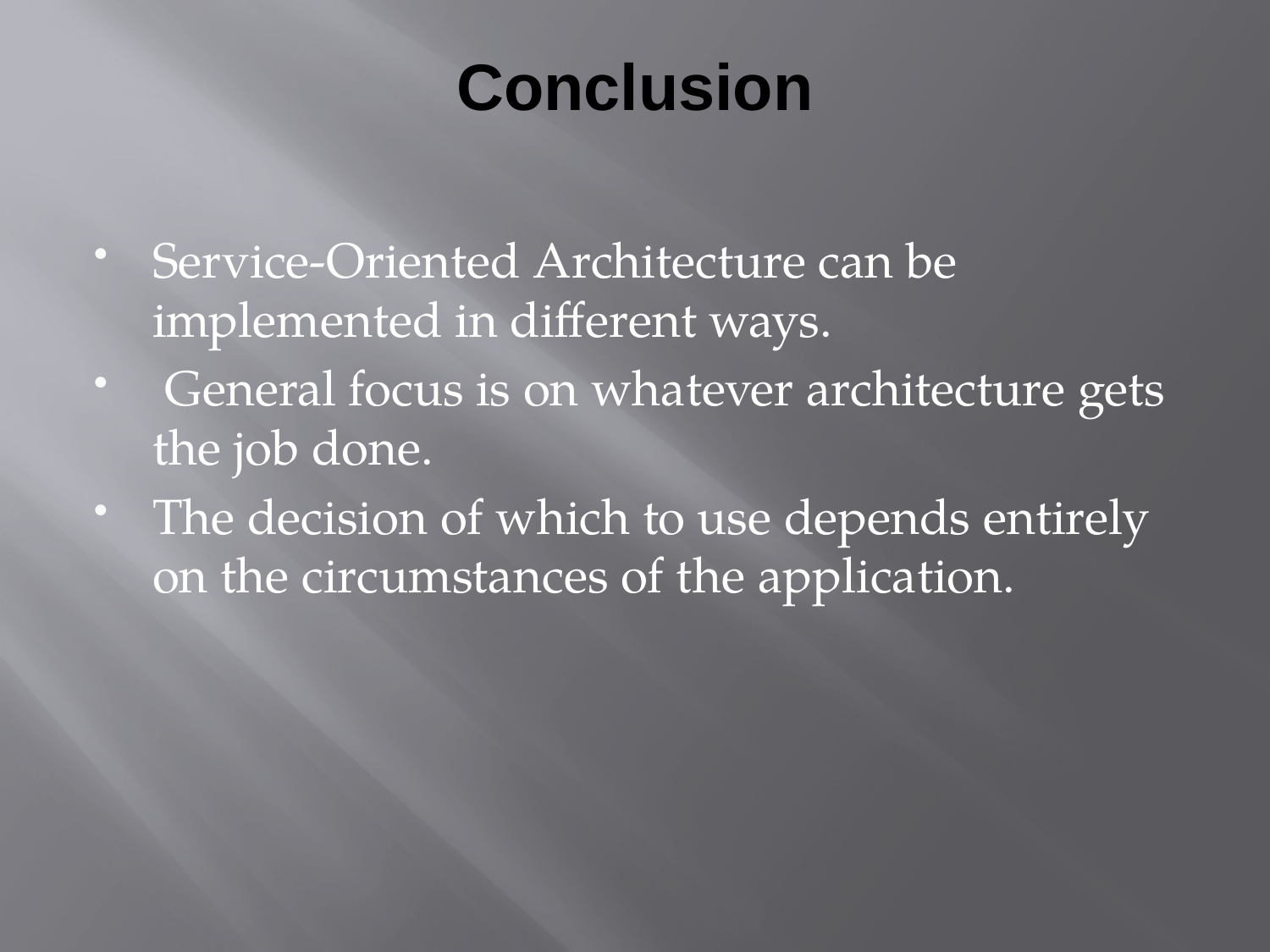

# Conclusion
Service-Oriented Architecture can be implemented in different ways.
 General focus is on whatever architecture gets the job done.
The decision of which to use depends entirely on the circumstances of the application.